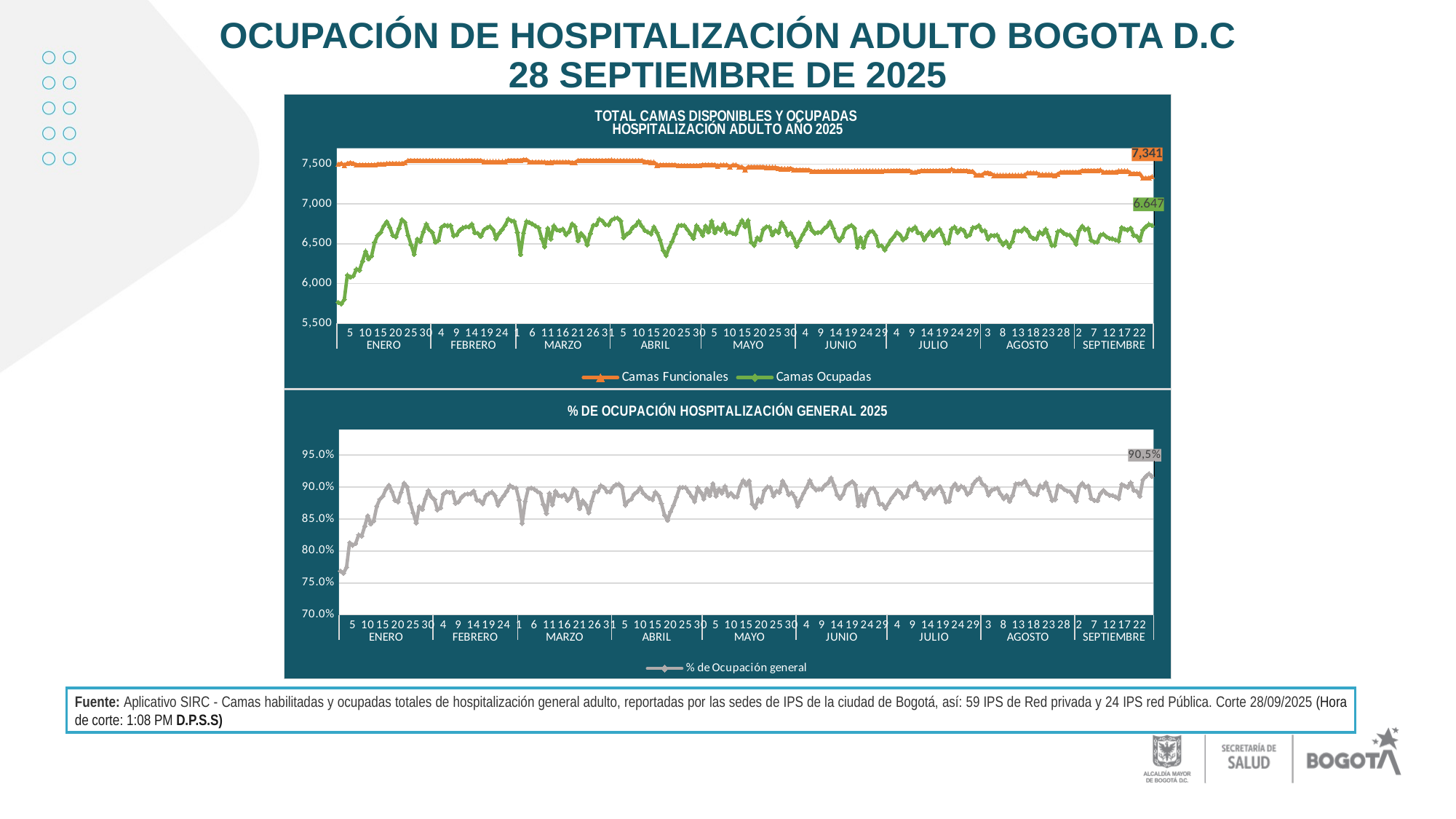

# OCUPACIÓN DE HOSPITALIZACIÓN ADULTO BOGOTA D.C 28 SEPTIEMBRE DE 2025

### Chart: TOTAL CAMAS DISPONIBLES Y OCUPADAS
HOSPITALIZACIÓN ADULTO AÑO 2025

| Category | Camas Funcionales | Camas Ocupadas |
|---|---|---|
| 1 | 7500.0 | 5766.0 |
| 2 | 7509.0 | 5747.0 |
| 3 | 7486.0 | 5799.0 |
| 4 | 7509.0 | 6107.0 |
| 5 | 7519.0 | 6082.0 |
| 6 | 7509.0 | 6096.0 |
| 7 | 7491.0 | 6182.0 |
| 8 | 7491.0 | 6170.0 |
| 9 | 7491.0 | 6283.0 |
| 10 | 7491.0 | 6407.0 |
| 11 | 7491.0 | 6312.0 |
| 12 | 7491.0 | 6349.0 |
| 13 | 7491.0 | 6519.0 |
| 14 | 7500.0 | 6608.0 |
| 15 | 7500.0 | 6644.0 |
| 16 | 7500.0 | 6725.0 |
| 17 | 7508.0 | 6780.0 |
| 18 | 7508.0 | 6705.0 |
| 19 | 7508.0 | 6604.0 |
| 20 | 7508.0 | 6586.0 |
| 21 | 7508.0 | 6693.0 |
| 22 | 7508.0 | 6805.0 |
| 23 | 7518.0 | 6771.0 |
| 24 | 7545.0 | 6606.0 |
| 25 | 7545.0 | 6489.0 |
| 26 | 7545.0 | 6368.0 |
| 27 | 7545.0 | 6562.0 |
| 28 | 7545.0 | 6528.0 |
| 29 | 7543.0 | 6650.0 |
| 30 | 7543.0 | 6749.0 |
| 31 | 7543.0 | 6675.0 |
| 1 | 7543.0 | 6644.0 |
| 2 | 7543.0 | 6520.0 |
| 3 | 7543.0 | 6542.0 |
| 4 | 7543.0 | 6708.0 |
| 5 | 7543.0 | 6735.0 |
| 6 | 7543.0 | 6727.0 |
| 7 | 7543.0 | 6731.0 |
| 8 | 7543.0 | 6600.0 |
| 9 | 7543.0 | 6614.0 |
| 10 | 7543.0 | 6671.0 |
| 11 | 7543.0 | 6701.0 |
| 12 | 7546.0 | 6711.0 |
| 13 | 7546.0 | 6712.0 |
| 14 | 7546.0 | 6748.0 |
| 15 | 7546.0 | 6638.0 |
| 16 | 7546.0 | 6632.0 |
| 17 | 7546.0 | 6592.0 |
| 18 | 7531.0 | 6676.0 |
| 19 | 7531.0 | 6702.0 |
| 20 | 7531.0 | 6718.0 |
| 21 | 7531.0 | 6679.0 |
| 22 | 7531.0 | 6564.0 |
| 23 | 7531.0 | 6634.0 |
| 24 | 7531.0 | 6680.0 |
| 25 | 7531.0 | 6735.0 |
| 26 | 7548.0 | 6812.0 |
| 27 | 7548.0 | 6790.0 |
| 28 | 7548.0 | 6783.0 |
| 1 | 7548.0 | 6644.0 |
| 2 | 7548.0 | 6365.0 |
| 3 | 7557.0 | 6635.0 |
| 4 | 7557.0 | 6782.0 |
| 5 | 7529.0 | 6767.0 |
| 6 | 7525.0 | 6748.0 |
| 7 | 7525.0 | 6722.0 |
| 8 | 7527.0 | 6703.0 |
| 9 | 7525.0 | 6569.0 |
| 10 | 7525.0 | 6463.0 |
| 11 | 7521.0 | 6697.0 |
| 12 | 7524.0 | 6562.0 |
| 13 | 7526.0 | 6727.0 |
| 14 | 7526.0 | 6675.0 |
| 15 | 7526.0 | 6668.0 |
| 16 | 7526.0 | 6686.0 |
| 17 | 7526.0 | 6616.0 |
| 18 | 7526.0 | 6652.0 |
| 19 | 7521.0 | 6751.0 |
| 20 | 7521.0 | 6718.0 |
| 21 | 7547.0 | 6539.0 |
| 22 | 7547.0 | 6633.0 |
| 23 | 7547.0 | 6587.0 |
| 24 | 7547.0 | 6488.0 |
| 25 | 7547.0 | 6629.0 |
| 26 | 7547.0 | 6735.0 |
| 27 | 7547.0 | 6740.0 |
| 28 | 7547.0 | 6811.0 |
| 29 | 7547.0 | 6790.0 |
| 30 | 7547.0 | 6739.0 |
| 31 | 7548.0 | 6737.0 |
| 1 | 7551.0 | 6796.0 |
| 2 | 7543.0 | 6819.0 |
| 3 | 7543.0 | 6824.0 |
| 4 | 7543.0 | 6791.0 |
| 5 | 7543.0 | 6576.0 |
| 6 | 7543.0 | 6621.0 |
| 7 | 7543.0 | 6645.0 |
| 8 | 7543.0 | 6707.0 |
| 9 | 7543.0 | 6734.0 |
| 10 | 7543.0 | 6784.0 |
| 11 | 7547.0 | 6721.0 |
| 12 | 7530.0 | 6669.0 |
| 13 | 7530.0 | 6647.0 |
| 14 | 7524.0 | 6624.0 |
| 15 | 7524.0 | 6714.0 |
| 16 | 7487.0 | 6641.0 |
| 17 | 7491.0 | 6549.0 |
| 18 | 7491.0 | 6417.0 |
| 19 | 7491.0 | 6352.0 |
| 20 | 7491.0 | 6453.0 |
| 21 | 7491.0 | 6529.0 |
| 22 | 7491.0 | 6627.0 |
| 23 | 7483.0 | 6727.0 |
| 24 | 7484.0 | 6732.0 |
| 25 | 7484.0 | 6730.0 |
| 26 | 7484.0 | 6679.0 |
| 27 | 7484.0 | 6626.0 |
| 28 | 7484.0 | 6566.0 |
| 29 | 7484.0 | 6729.0 |
| 30 | 7484.0 | 6676.0 |
| 1 | 7494.0 | 6606.0 |
| 2 | 7494.0 | 6725.0 |
| 3 | 7494.0 | 6647.0 |
| 4 | 7494.0 | 6787.0 |
| 5 | 7494.0 | 6638.0 |
| 6 | 7476.0 | 6704.0 |
| 7 | 7489.0 | 6671.0 |
| 8 | 7489.0 | 6751.0 |
| 9 | 7489.0 | 6637.0 |
| 10 | 7466.0 | 6649.0 |
| 11 | 7489.0 | 6630.0 |
| 12 | 7489.0 | 6624.0 |
| 13 | 7467.0 | 6728.0 |
| 14 | 7463.0 | 6795.0 |
| 15 | 7431.0 | 6715.0 |
| 16 | 7465.0 | 6795.0 |
| 17 | 7465.0 | 6522.0 |
| 18 | 7465.0 | 6479.0 |
| 19 | 7465.0 | 6577.0 |
| 20 | 7465.0 | 6546.0 |
| 21 | 7465.0 | 6681.0 |
| 22 | 7459.0 | 6715.0 |
| 23 | 7459.0 | 6711.0 |
| 24 | 7459.0 | 6611.0 |
| 25 | 7459.0 | 6668.0 |
| 26 | 7447.0 | 6642.0 |
| 27 | 7441.0 | 6769.0 |
| 28 | 7441.0 | 6709.0 |
| 29 | 7441.0 | 6608.0 |
| 30 | 7448.0 | 6638.0 |
| 31 | 7429.0 | 6570.0 |
| 1 | 7429.0 | 6465.0 |
| 2 | 7429.0 | 6543.0 |
| 3 | 7429.0 | 6618.0 |
| 4 | 7428.0 | 6684.0 |
| 5 | 7428.0 | 6765.0 |
| 6 | 7409.0 | 6673.0 |
| 7 | 7409.0 | 6635.0 |
| 8 | 7409.0 | 6644.0 |
| 9 | 7409.0 | 6645.0 |
| 10 | 7409.0 | 6691.0 |
| 11 | 7412.0 | 6719.0 |
| 12 | 7412.0 | 6779.0 |
| 13 | 7412.0 | 6694.0 |
| 14 | 7412.0 | 6583.0 |
| 15 | 7412.0 | 6540.0 |
| 16 | 7412.0 | 6586.0 |
| 17 | 7412.0 | 6687.0 |
| 18 | 7412.0 | 6712.0 |
| 19 | 7408.0 | 6733.0 |
| 20 | 7412.0 | 6699.0 |
| 21 | 7414.0 | 6458.0 |
| 22 | 7413.0 | 6579.0 |
| 23 | 7413.0 | 6457.0 |
| 24 | 7414.0 | 6595.0 |
| 25 | 7414.0 | 6651.0 |
| 26 | 7414.0 | 6660.0 |
| 27 | 7414.0 | 6607.0 |
| 28 | 7414.0 | 6476.0 |
| 29 | 7414.0 | 6476.0 |
| 30 | 7415.0 | 6425.0 |
| 1 | 7415.0 | 6484.0 |
| 2 | 7417.0 | 6548.0 |
| 3 | 7417.0 | 6589.0 |
| 4 | 7421.0 | 6645.0 |
| 5 | 7421.0 | 6615.0 |
| 6 | 7421.0 | 6554.0 |
| 7 | 7421.0 | 6578.0 |
| 8 | 7421.0 | 6684.0 |
| 9 | 7397.0 | 6673.0 |
| 10 | 7397.0 | 6710.0 |
| 11 | 7410.0 | 6638.0 |
| 12 | 7418.0 | 6631.0 |
| 13 | 7418.0 | 6548.0 |
| 14 | 7418.0 | 6610.0 |
| 15 | 7418.0 | 6657.0 |
| 16 | 7418.0 | 6601.0 |
| 17 | 7418.0 | 6652.0 |
| 18 | 7420.0 | 6686.0 |
| 19 | 7420.0 | 6616.0 |
| 20 | 7420.0 | 6507.0 |
| 21 | 7420.0 | 6513.0 |
| 22 | 7434.0 | 6684.0 |
| 23 | 7415.0 | 6711.0 |
| 24 | 7417.0 | 6645.0 |
| 25 | 7419.0 | 6688.0 |
| 26 | 7419.0 | 6669.0 |
| 27 | 7419.0 | 6593.0 |
| 28 | 7411.0 | 6610.0 |
| 29 | 7409.0 | 6705.0 |
| 30 | 7363.0 | 6704.0 |
| 31 | 7363.0 | 6731.0 |
| 1 | 7363.0 | 6664.0 |
| 2 | 7393.0 | 6664.0 |
| 3 | 7393.0 | 6560.0 |
| 4 | 7381.0 | 6607.0 |
| 5 | 7358.0 | 6600.0 |
| 6 | 7358.0 | 6611.0 |
| 7 | 7358.0 | 6541.0 |
| 8 | 7358.0 | 6490.0 |
| 9 | 7358.0 | 6529.0 |
| 10 | 7358.0 | 6460.0 |
| 11 | 7358.0 | 6528.0 |
| 12 | 7358.0 | 6659.0 |
| 13 | 7358.0 | 6662.0 |
| 14 | 7358.0 | 6661.0 |
| 15 | 7358.0 | 6696.0 |
| 16 | 7389.0 | 6663.0 |
| 17 | 7389.0 | 6592.0 |
| 18 | 7389.0 | 6568.0 |
| 19 | 7389.0 | 6563.0 |
| 20 | 7367.0 | 6648.0 |
| 21 | 7367.0 | 6622.0 |
| 22 | 7367.0 | 6684.0 |
| 23 | 7367.0 | 6587.0 |
| 24 | 7367.0 | 6479.0 |
| 25 | 7357.0 | 6480.0 |
| 26 | 7375.0 | 6655.0 |
| 27 | 7399.0 | 6667.0 |
| 28 | 7399.0 | 6633.0 |
| 29 | 7399.0 | 6615.0 |
| 30 | 7399.0 | 6608.0 |
| 31 | 7399.0 | 6562.0 |
| 1 | 7399.0 | 6497.0 |
| 2 | 7399.0 | 6665.0 |
| 3 | 7420.0 | 6723.0 |
| 4 | 7420.0 | 6678.0 |
| 5 | 7420.0 | 6693.0 |
| 6 | 7420.0 | 6545.0 |
| 7 | 7420.0 | 6522.0 |
| 8 | 7420.0 | 6520.0 |
| 9 | 7425.0 | 6608.0 |
| 10 | 7396.0 | 6621.0 |
| 11 | 7401.0 | 6589.0 |
| 12 | 7401.0 | 6568.0 |
| 13 | 7401.0 | 6564.0 |
| 14 | 7401.0 | 6548.0 |
| 15 | 7413.0 | 6536.0 |
| 16 | 7413.0 | 6705.0 |
| 17 | 7413.0 | 6687.0 |
| 18 | 7413.0 | 6672.0 |
| 19 | 7385.0 | 6699.0 |
| 20 | 7382.0 | 6608.0 |
| 21 | 7382.0 | 6597.0 |
| 22 | 7382.0 | 6541.0 |
| 23 | 7324.0 | 6675.0 |
| 24 | 7324.0 | 6716.0 |
| 25 | 7324.0 | 6745.0 |
| 26 | 7341.0 | 6730.0 |

### Chart: % DE OCUPACIÓN HOSPITALIZACIÓN GENERAL 2025

| Category | % de Ocupación general |
|---|---|
| 1 | 0.7688 |
| 2 | 0.7653482487681449 |
| 3 | 0.7746460058776382 |
| 4 | 0.8132907178053003 |
| 5 | 0.8088841601276765 |
| 6 | 0.811825809029165 |
| 7 | 0.8252569750367107 |
| 8 | 0.8236550527299425 |
| 9 | 0.8387398211186757 |
| 10 | 0.855293018288613 |
| 11 | 0.842611133360032 |
| 12 | 0.8475503938059004 |
| 13 | 0.8702442931517821 |
| 14 | 0.8810666666666667 |
| 15 | 0.8858666666666667 |
| 16 | 0.8966666666666666 |
| 17 | 0.9030367607884923 |
| 18 | 0.8930474160895046 |
| 19 | 0.8795950985615344 |
| 20 | 0.8771976558337773 |
| 21 | 0.8914491209376665 |
| 22 | 0.9063665423548215 |
| 23 | 0.9006384676775738 |
| 24 | 0.8755467196819086 |
| 25 | 0.8600397614314115 |
| 26 | 0.8440026507620941 |
| 27 | 0.869715043074884 |
| 28 | 0.8652087475149105 |
| 29 | 0.8816120906801007 |
| 30 | 0.8947368421052632 |
| 31 | 0.884926421848071 |
| 1 | 0.8808166511997879 |
| 2 | 0.8643775686066552 |
| 3 | 0.867294180034469 |
| 4 | 0.8893013389897919 |
| 5 | 0.8928808166511998 |
| 6 | 0.8918202306774493 |
| 7 | 0.8923505236643245 |
| 8 | 0.8749834283441601 |
| 9 | 0.8768394537982235 |
| 10 | 0.8843961288611958 |
| 11 | 0.8883733262627602 |
| 12 | 0.889345348529022 |
| 13 | 0.8894778690697058 |
| 14 | 0.8942486085343229 |
| 15 | 0.8796713490591042 |
| 16 | 0.8788762258150014 |
| 17 | 0.8735754041876491 |
| 18 | 0.8864692603903864 |
| 19 | 0.8899216571504448 |
| 20 | 0.8920462090027885 |
| 21 | 0.8868676138627009 |
| 22 | 0.8715973974239809 |
| 23 | 0.8808923117779843 |
| 24 | 0.8870003983534723 |
| 25 | 0.8943035453459036 |
| 26 | 0.9024907260201378 |
| 27 | 0.8995760466348701 |
| 28 | 0.8986486486486487 |
| 1 | 0.8802331743508214 |
| 2 | 0.8432697403285638 |
| 3 | 0.8779939129284108 |
| 4 | 0.8974460764853778 |
| 5 | 0.8987913401514145 |
| 6 | 0.8967441860465116 |
| 7 | 0.8932890365448505 |
| 8 | 0.8905274345688854 |
| 9 | 0.8729568106312292 |
| 10 | 0.8588704318936877 |
| 11 | 0.8904401010503923 |
| 12 | 0.8721424774056353 |
| 13 | 0.8938347063513155 |
| 14 | 0.8869253255381344 |
| 15 | 0.8859952165825139 |
| 16 | 0.8883869253255381 |
| 17 | 0.879085835769333 |
| 18 | 0.8838692532553813 |
| 19 | 0.8976199973407791 |
| 20 | 0.8932322829410982 |
| 21 | 0.8664369948323837 |
| 22 | 0.8788922750761892 |
| 23 | 0.8727971379356035 |
| 24 | 0.8596793427852126 |
| 25 | 0.8783622631509209 |
| 26 | 0.8924075791705314 |
| 27 | 0.8930700940771167 |
| 28 | 0.9024778057506294 |
| 29 | 0.8996952431429707 |
| 30 | 0.8929375910957996 |
| 31 | 0.8925543190249072 |
| 1 | 0.9000132432790359 |
| 2 | 0.90401696937558 |
| 3 | 0.9046798356091741 |
| 4 | 0.9003049184674533 |
| 5 | 0.8718016704229087 |
| 6 | 0.8777674665252552 |
| 7 | 0.8809492244465067 |
| 8 | 0.889168765743073 |
| 9 | 0.892748243404481 |
| 10 | 0.8993769057404216 |
| 11 | 0.8905525374320922 |
| 12 | 0.8856573705179283 |
| 13 | 0.8827357237715804 |
| 14 | 0.8803827751196173 |
| 15 | 0.8923444976076556 |
| 16 | 0.8870041405102177 |
| 17 | 0.8742490989187024 |
| 18 | 0.8566279535442531 |
| 19 | 0.8479508743825924 |
| 20 | 0.8614337204645575 |
| 21 | 0.8715792284074222 |
| 22 | 0.8846615939126953 |
| 23 | 0.8989710009354537 |
| 24 | 0.8995189738107964 |
| 25 | 0.8992517370390166 |
| 26 | 0.8924371993586317 |
| 27 | 0.8853554249064671 |
| 28 | 0.8773383217530732 |
| 29 | 0.8991181186531266 |
| 30 | 0.892036344200962 |
| 1 | 0.8815052041633307 |
| 2 | 0.8973845743261276 |
| 3 | 0.8869762476647985 |
| 4 | 0.9056578596210302 |
| 5 | 0.8857752868961836 |
| 6 | 0.8967362225789192 |
| 7 | 0.8907731339297636 |
| 8 | 0.9014554680197623 |
| 9 | 0.8862331419415143 |
| 10 | 0.8905705866595232 |
| 11 | 0.8852984377086394 |
| 12 | 0.8844972626518894 |
| 13 | 0.9010312039641087 |
| 14 | 0.9104917593461075 |
| 15 | 0.9036468846723187 |
| 16 | 0.9102478231748158 |
| 17 | 0.8736771600803751 |
| 18 | 0.8679169457468184 |
| 19 | 0.8810448760884126 |
| 20 | 0.876892163429337 |
| 21 | 0.8949765572672471 |
| 22 | 0.9002547258345622 |
| 23 | 0.8997184609196943 |
| 24 | 0.8863118380479957 |
| 25 | 0.8939536130848639 |
| 26 | 0.8919027796428092 |
| 27 | 0.909689557855127 |
| 28 | 0.9016261255207634 |
| 29 | 0.8880526810912511 |
| 30 | 0.8912459720730398 |
| 31 | 0.884372055458339 |
| 1 | 0.8702382554852605 |
| 2 | 0.8807376497509759 |
| 3 | 0.8908332211603177 |
| 4 | 0.8998384491114702 |
| 5 | 0.9107431340872375 |
| 6 | 0.9006613578080712 |
| 7 | 0.895532460520988 |
| 8 | 0.8967471993521393 |
| 9 | 0.8968821703333784 |
| 10 | 0.9030908354703738 |
| 11 | 0.906502968159741 |
| 12 | 0.9145979492714517 |
| 13 | 0.9031300593631948 |
| 14 | 0.88815434430653 |
| 15 | 0.8823529411764706 |
| 16 | 0.8885590933621155 |
| 17 | 0.902185644900162 |
| 18 | 0.905558553696708 |
| 19 | 0.9088822894168467 |
| 20 | 0.903804641122504 |
| 21 | 0.8710547612624764 |
| 22 | 0.887494941319304 |
| 23 | 0.871037366788075 |
| 24 | 0.8895333153493391 |
| 25 | 0.8970865929322903 |
| 26 | 0.898300512543836 |
| 27 | 0.8911518748314 |
| 28 | 0.8734826004855678 |
| 29 | 0.8734826004855678 |
| 30 | 0.8664868509777478 |
| 1 | 0.8744436952124073 |
| 2 | 0.8828367264392611 |
| 3 | 0.8883645678845895 |
| 4 | 0.8954318824956206 |
| 5 | 0.8913893006333379 |
| 6 | 0.8831693841800297 |
| 7 | 0.8864034496698558 |
| 8 | 0.9006872389165881 |
| 9 | 0.9021224820873327 |
| 10 | 0.9071245099364608 |
| 11 | 0.8958164642375168 |
| 12 | 0.8939067133998382 |
| 13 | 0.8827177136694527 |
| 14 | 0.891075761660825 |
| 15 | 0.897411701267188 |
| 16 | 0.8898624966298193 |
| 17 | 0.8967376651388514 |
| 18 | 0.9010781671159029 |
| 19 | 0.891644204851752 |
| 20 | 0.8769541778975741 |
| 21 | 0.8777628032345014 |
| 22 | 0.8991121872477804 |
| 23 | 0.9050573162508428 |
| 24 | 0.8959147903465012 |
| 25 | 0.9014692007009031 |
| 26 | 0.8989082086534573 |
| 27 | 0.8886642404636743 |
| 28 | 0.8919174200512752 |
| 29 | 0.9049804292077204 |
| 30 | 0.9104984381366291 |
| 31 | 0.9141654217031101 |
| 1 | 0.9050658698899905 |
| 2 | 0.9013932097930475 |
| 3 | 0.8873258487758691 |
| 4 | 0.8951361604118683 |
| 5 | 0.8969828757814624 |
| 6 | 0.8984778472410981 |
| 7 | 0.8889643924979614 |
| 8 | 0.8820331611851047 |
| 9 | 0.8873335145419952 |
| 10 | 0.8779559662951889 |
| 11 | 0.8871976080456646 |
| 12 | 0.9050013590649633 |
| 13 | 0.9054090785539549 |
| 14 | 0.9052731720576244 |
| 15 | 0.9100298994291928 |
| 16 | 0.901745838408445 |
| 17 | 0.892136960346461 |
| 18 | 0.8888888888888888 |
| 19 | 0.888212207335228 |
| 20 | 0.9024026062169133 |
| 21 | 0.8988733541468712 |
| 22 | 0.9072892629292792 |
| 23 | 0.8941224378987376 |
| 24 | 0.8794624677616397 |
| 25 | 0.8807938018213946 |
| 26 | 0.9023728813559322 |
| 27 | 0.9010677118529531 |
| 28 | 0.8964724962832815 |
| 29 | 0.8940397350993378 |
| 30 | 0.8930936613055819 |
| 31 | 0.8868766049466144 |
| 1 | 0.8780916340045952 |
| 2 | 0.9007974050547372 |
| 3 | 0.9060646900269542 |
| 4 | 0.9 |
| 5 | 0.9020215633423181 |
| 6 | 0.8820754716981132 |
| 7 | 0.8789757412398922 |
| 8 | 0.8787061994609164 |
| 9 | 0.88996632996633 |
| 10 | 0.8952136289886425 |
| 11 | 0.8902850966085664 |
| 12 | 0.8874476422105121 |
| 13 | 0.8869071747061208 |
| 14 | 0.8847453046885556 |
| 15 | 0.8816943207878052 |
| 16 | 0.9044921084581141 |
| 17 | 0.9020639417239984 |
| 18 | 0.9000404694455686 |
| 19 | 0.9071090047393365 |
| 20 | 0.8951503657545381 |
| 21 | 0.8936602546735302 |
| 22 | 0.886074234624763 |
| 23 | 0.911387220098307 |
| 24 | 0.916985253959585 |
| 25 | 0.9209448388858548 |
| 26 | 0.9167688325841166 |
Fuente: Aplicativo SIRC - Camas habilitadas y ocupadas totales de hospitalización general adulto, reportadas por las sedes de IPS de la ciudad de Bogotá, así: 59 IPS de Red privada y 24 IPS red Pública. Corte 28/09/2025 (Hora de corte: 1:08 PM D.P.S.S)